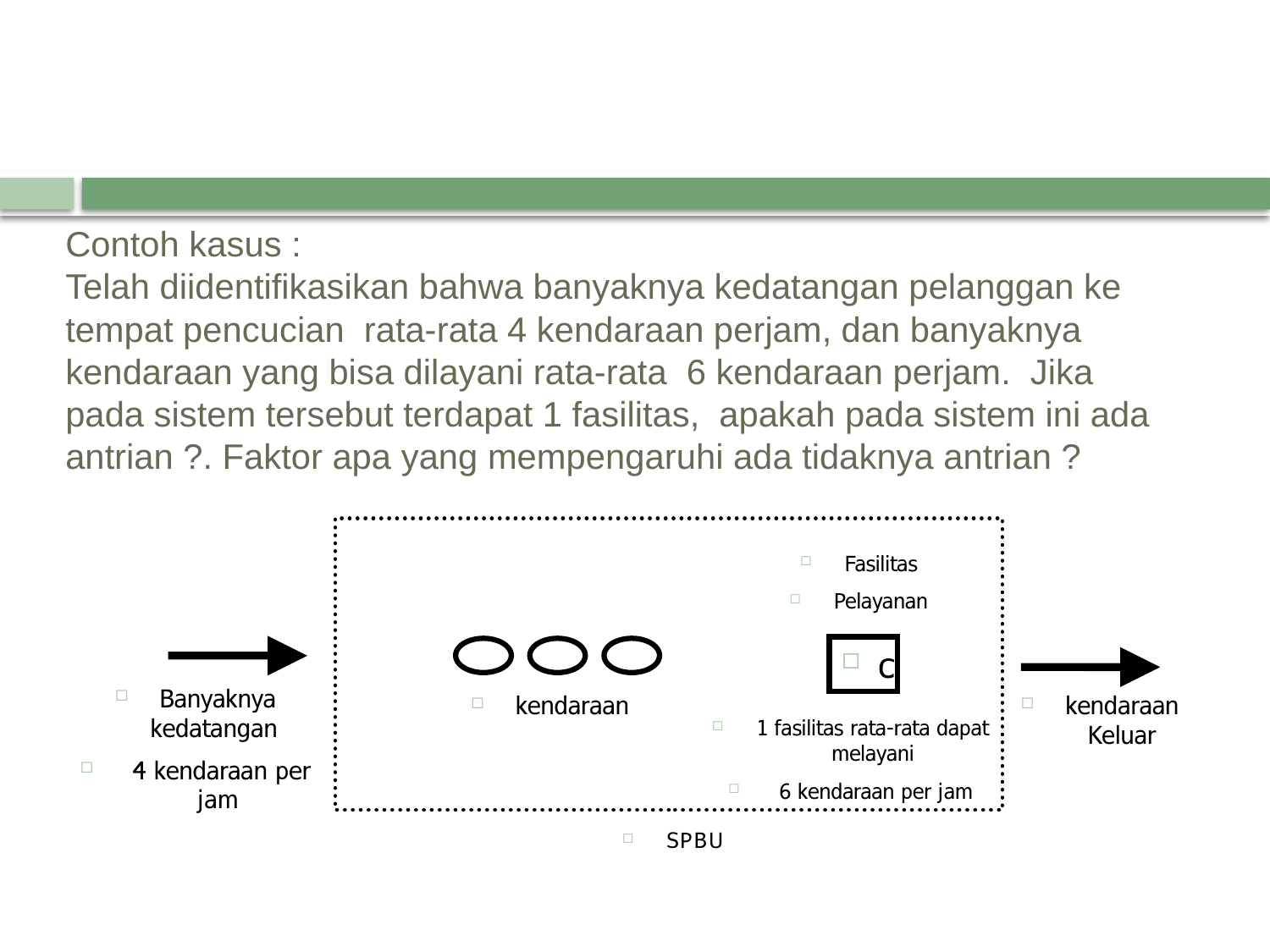

# Contoh kasus : Telah diidentifikasikan bahwa banyaknya kedatangan pelanggan ke tempat pencucian  rata-rata 4 kendaraan perjam, dan banyaknya kendaraan yang bisa dilayani rata-rata  6 kendaraan perjam.  Jika pada sistem tersebut terdapat 1 fasilitas,  apakah pada sistem ini ada antrian ?. Faktor apa yang mempengaruhi ada tidaknya antrian ?

Fasilitas
Pelayanan
c

Banyaknya kedatangan
 4 kendaraan per jam
kendaraan
kendaraan Keluar
1 fasilitas rata-rata dapat melayani
 6 kendaraan per jam
SPBU